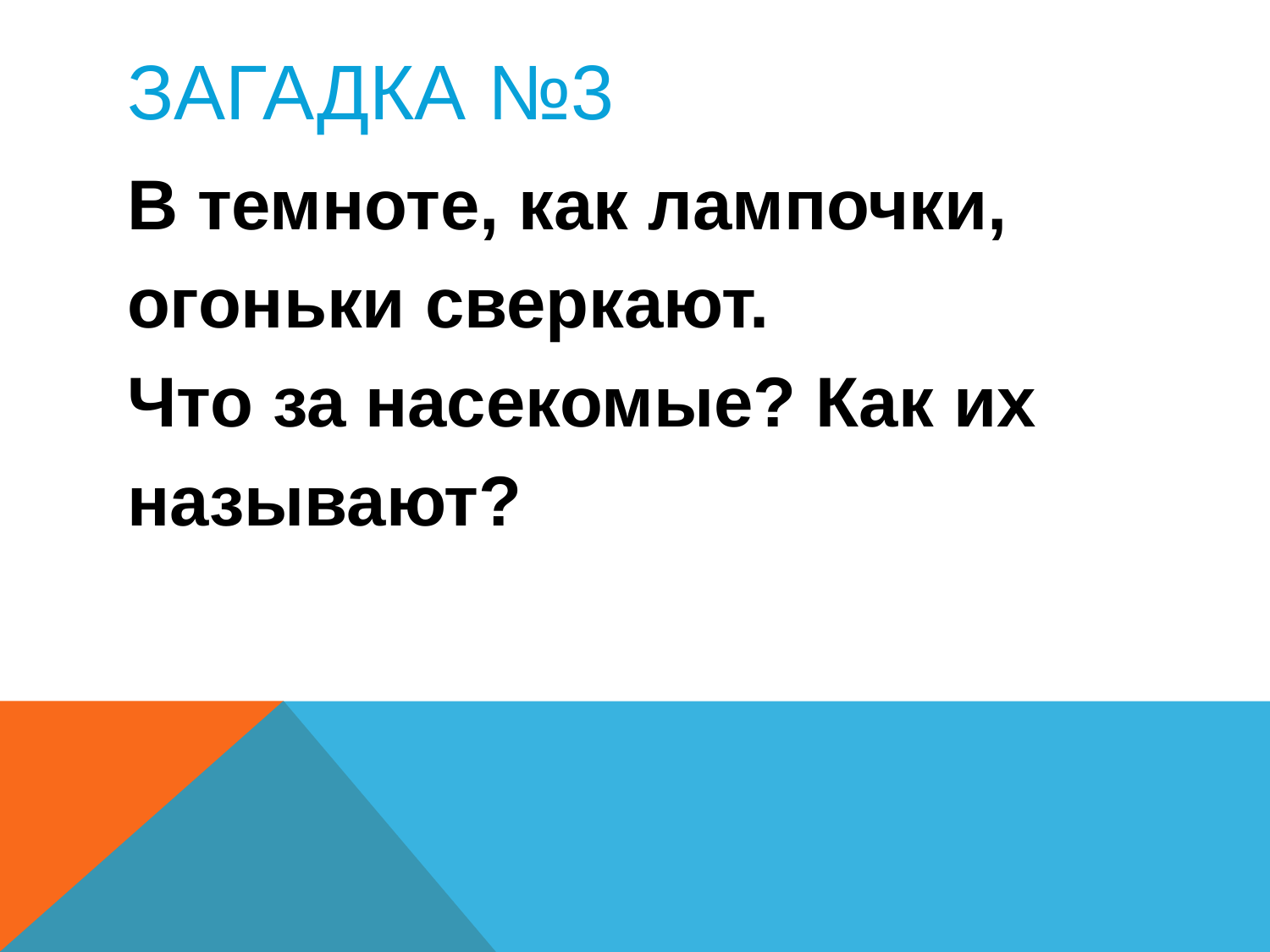

# ЗАГАДКА №3
В темноте, как лампочки,
огоньки сверкают.
Что за насекомые? Как их
называют?